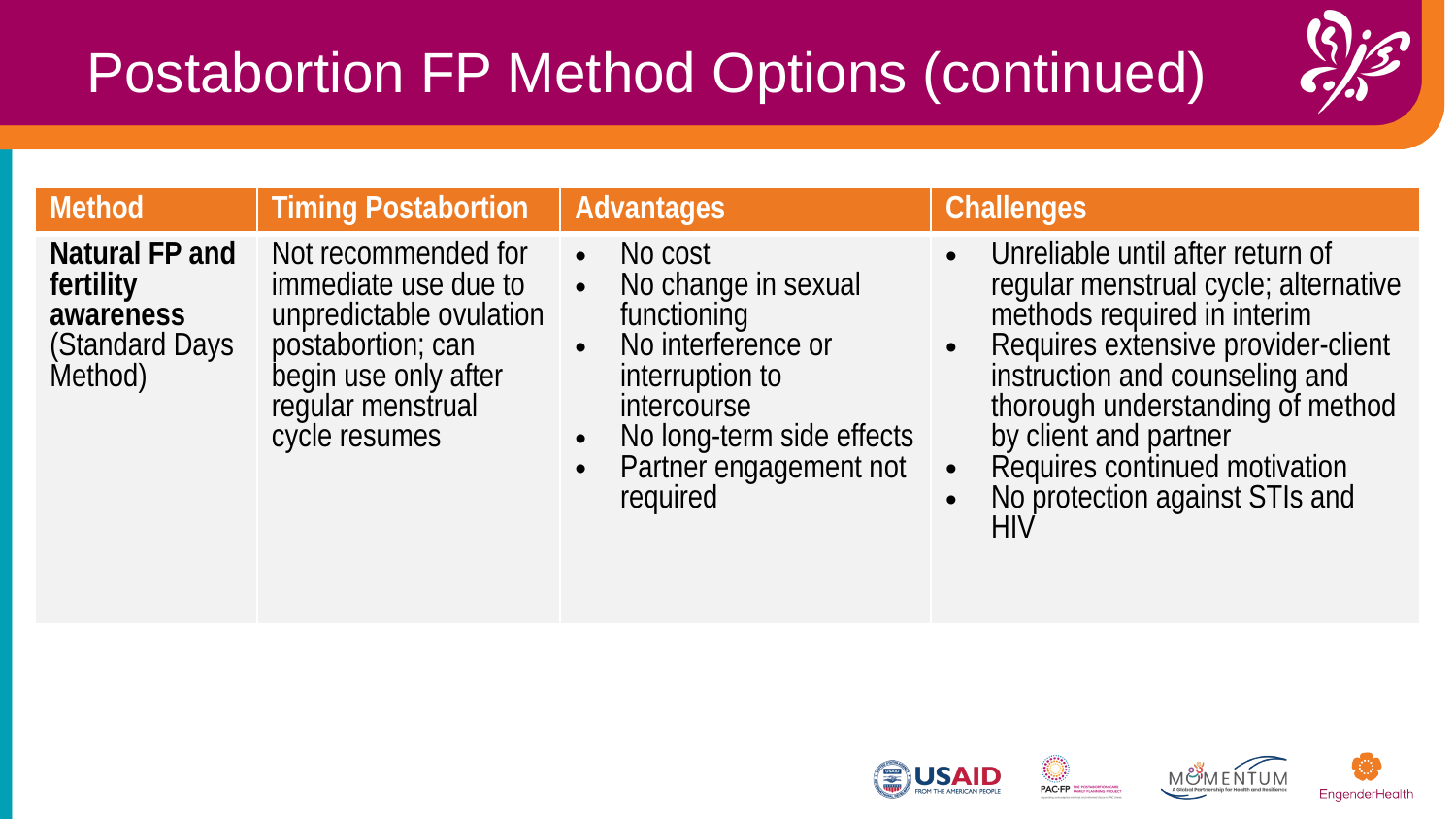

Postabortion FP Method Options (continued)
| Method | Timing Postabortion | Advantages | Challenges |
| --- | --- | --- | --- |
| Natural FP and fertility awareness (Standard Days Method) | Not recommended for immediate use due to unpredictable ovulation postabortion; can begin use only after regular menstrual cycle resumes | No cost No change in sexual functioning No interference or interruption to intercourse No long-term side effects Partner engagement not required | Unreliable until after return of regular menstrual cycle; alternative methods required in interim Requires extensive provider-client instruction and counseling and thorough understanding of method by client and partner Requires continued motivation No protection against STIs and HIV |